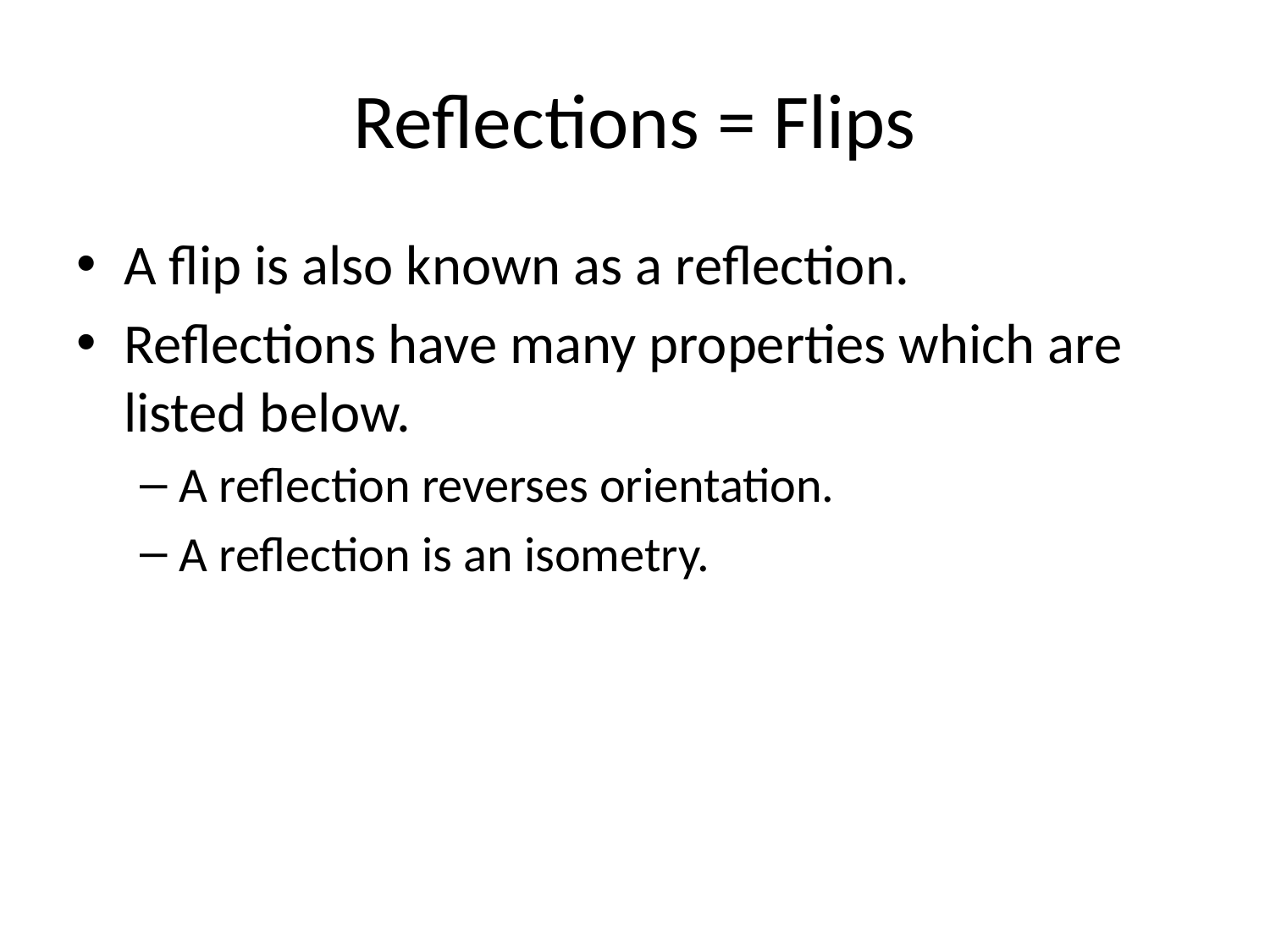

# Reflections = Flips
A flip is also known as a reflection.
Reflections have many properties which are listed below.
A reflection reverses orientation.
A reflection is an isometry.